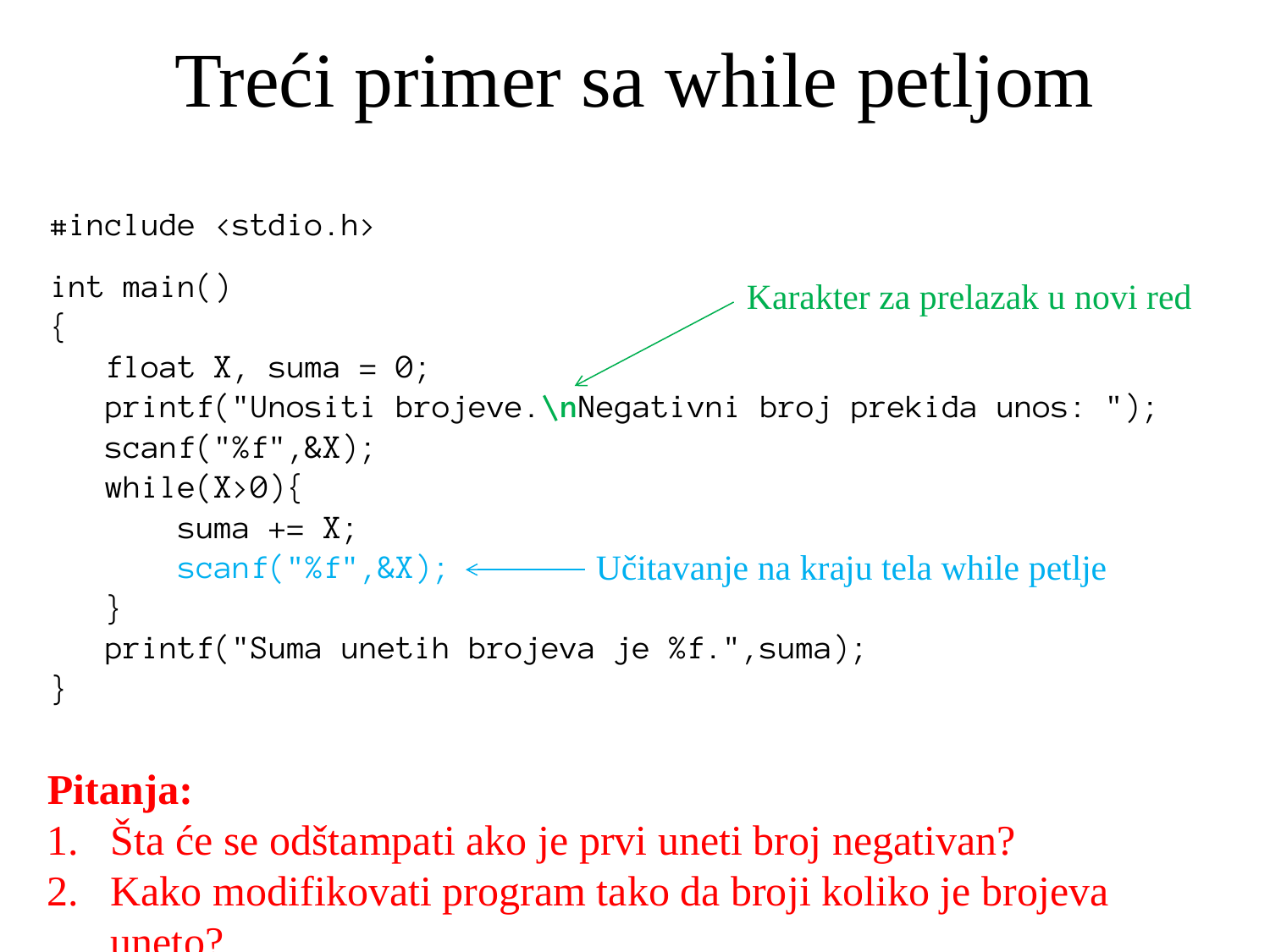

# Treći primer sa while petljom
#include <stdio.h>

int main()
{
   float X, suma = 0;
   printf("Unositi brojeve.\nNegativni broj prekida unos: ");
   scanf("%f",&X);
   while(X>0){
       suma += X;
       scanf("%f",&X);
   }
   printf("Suma unetih brojeva je %f.",suma);
}
Karakter za prelazak u novi red
Učitavanje na kraju tela while petlje
Pitanja:
Šta će se odštampati ako je prvi uneti broj negativan?
Kako modifikovati program tako da broji koliko je brojeva uneto?